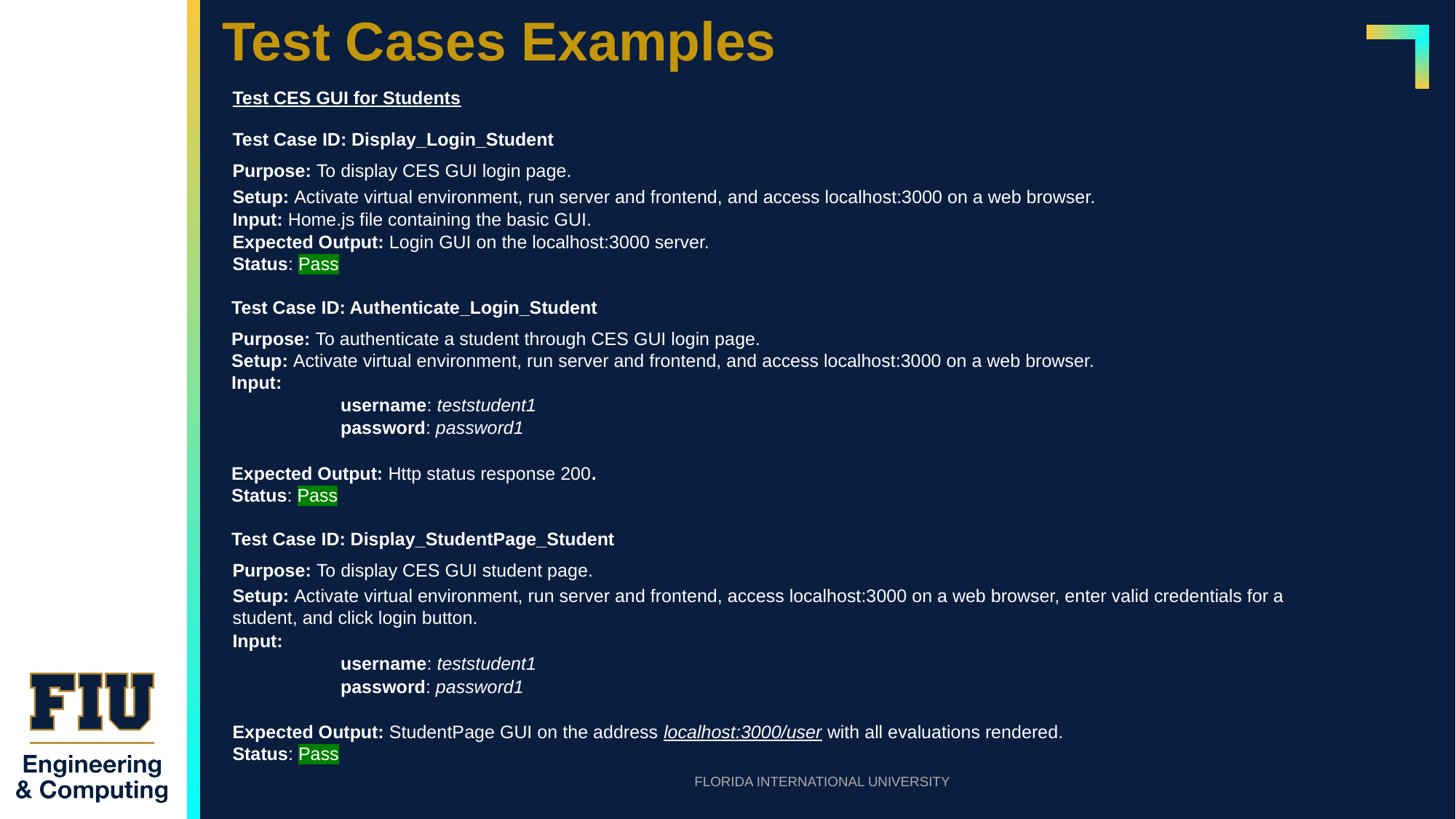

# Test Cases Examples
Test CES GUI for Students
Test Case ID: Display_Login_Student
Purpose: To display CES GUI login page.
Setup: Activate virtual environment, run server and frontend, and access localhost:3000 on a web browser.
Input: Home.js file containing the basic GUI.
Expected Output: Login GUI on the localhost:3000 server.
Status: Pass
Test Case ID: Authenticate_Login_Student
Purpose: To authenticate a student through CES GUI login page.
Setup: Activate virtual environment, run server and frontend, and access localhost:3000 on a web browser.
Input:
	username: teststudent1
password: password1

Expected Output: Http status response 200.
Status: Pass
Test Case ID: Display_StudentPage_Student
Purpose: To display CES GUI student page.
Setup: Activate virtual environment, run server and frontend, access localhost:3000 on a web browser, enter valid credentials for a student, and click login button.
Input:
username: teststudent1
password: password1

Expected Output: StudentPage GUI on the address localhost:3000/user with all evaluations rendered.
Status: Pass